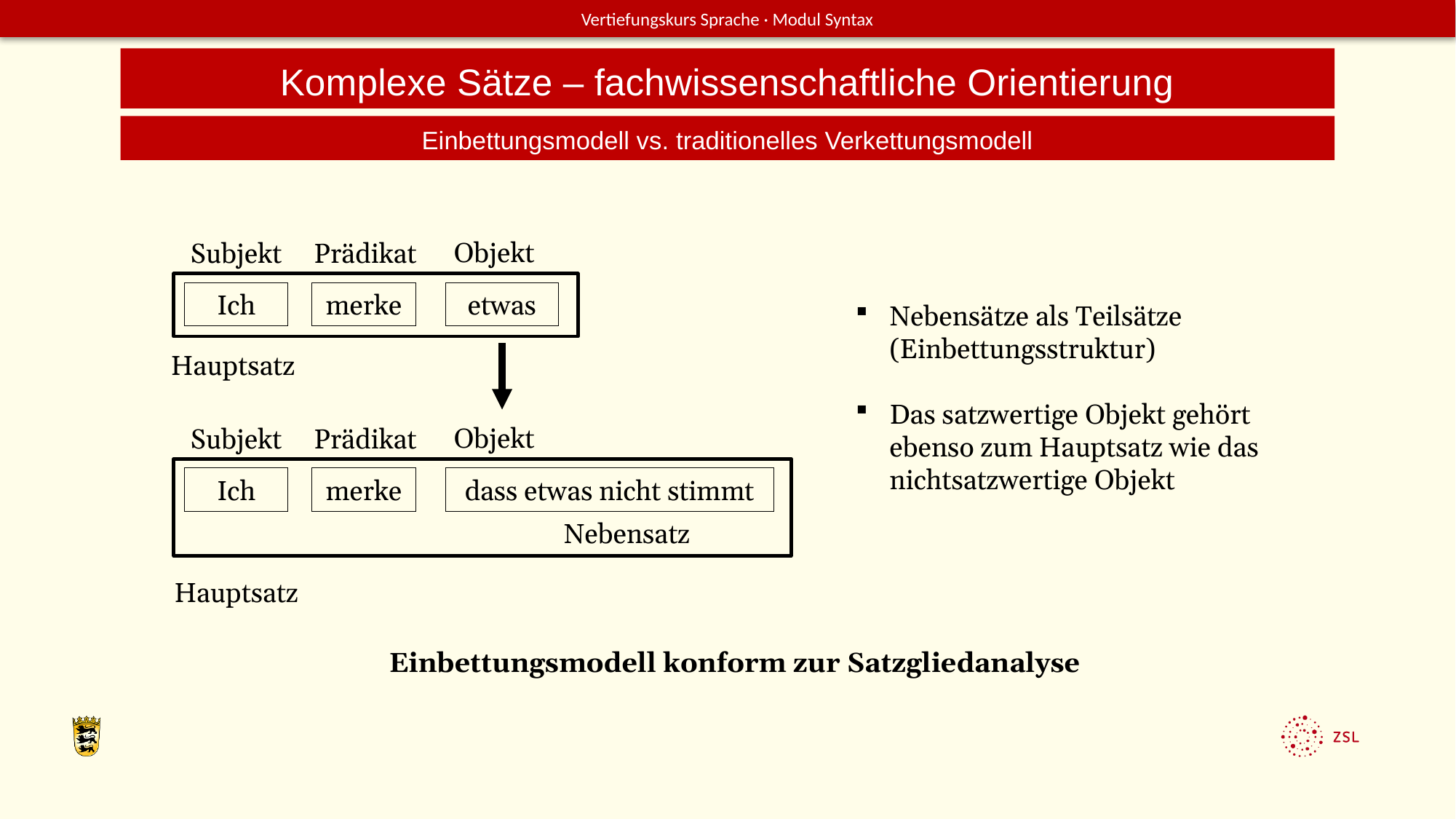

Komplexe Sätze – fachwissenschaftliche Orientierung
Einbettungsmodell vs. traditionelles Verkettungsmodell
Objekt
Subjekt
Prädikat

Ich
merke
etwas
Hauptsatz
Nebensätze als Teilsätze (Einbettungsstruktur)

Das satzwertige Objekt gehört ebenso zum Hauptsatz wie das nichtsatzwertige Objekt
Objekt
Subjekt
Prädikat

Ich
merke
dass etwas nicht stimmt
Nebensatz
Hauptsatz
Einbettungsmodell konform zur Satzgliedanalyse